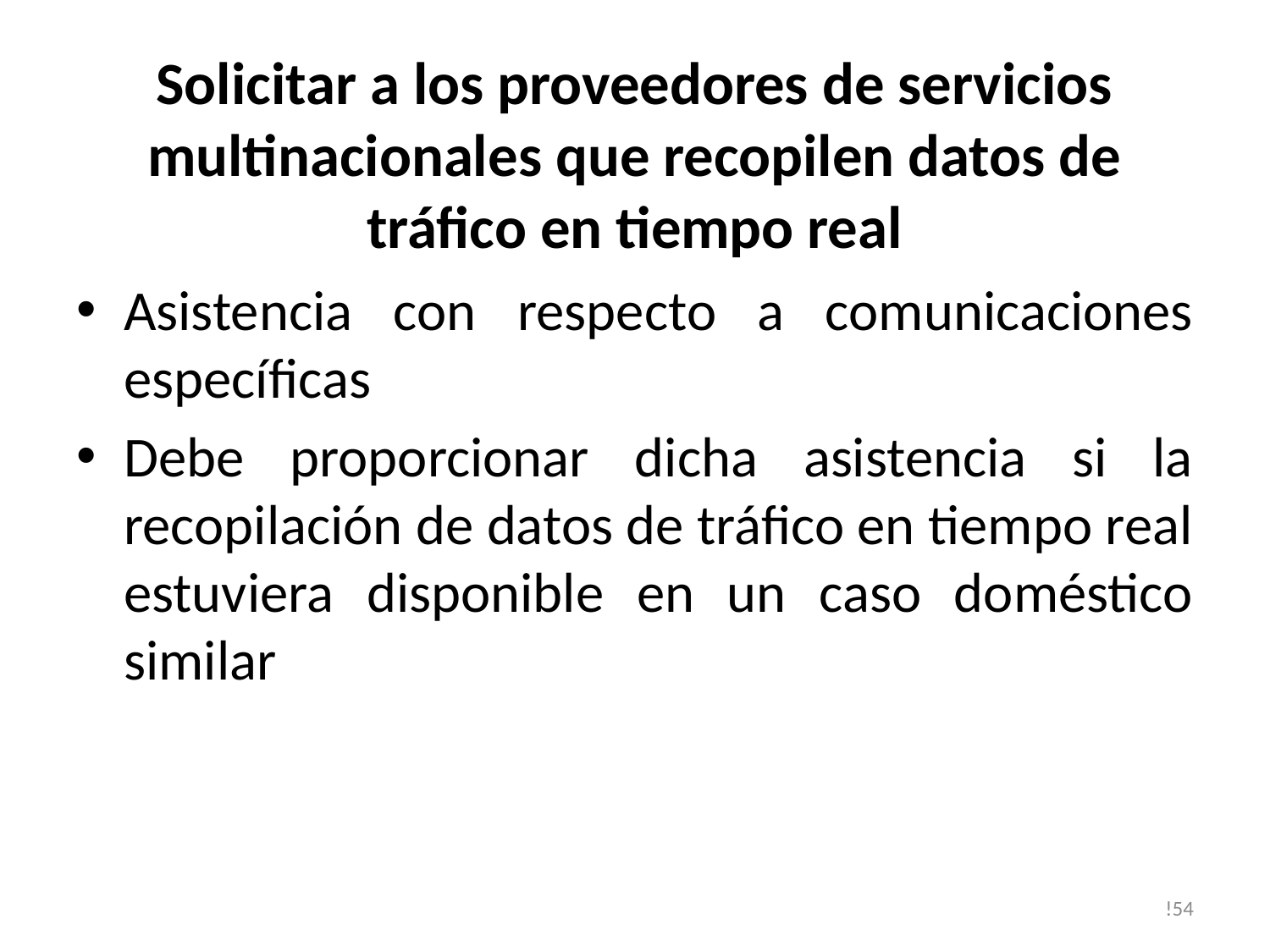

# Solicitar a los proveedores de servicios multinacionales que recopilen datos de tráfico en tiempo real
Asistencia con respecto a comunicaciones específicas
Debe proporcionar dicha asistencia si la recopilación de datos de tráfico en tiempo real estuviera disponible en un caso doméstico similar
!54